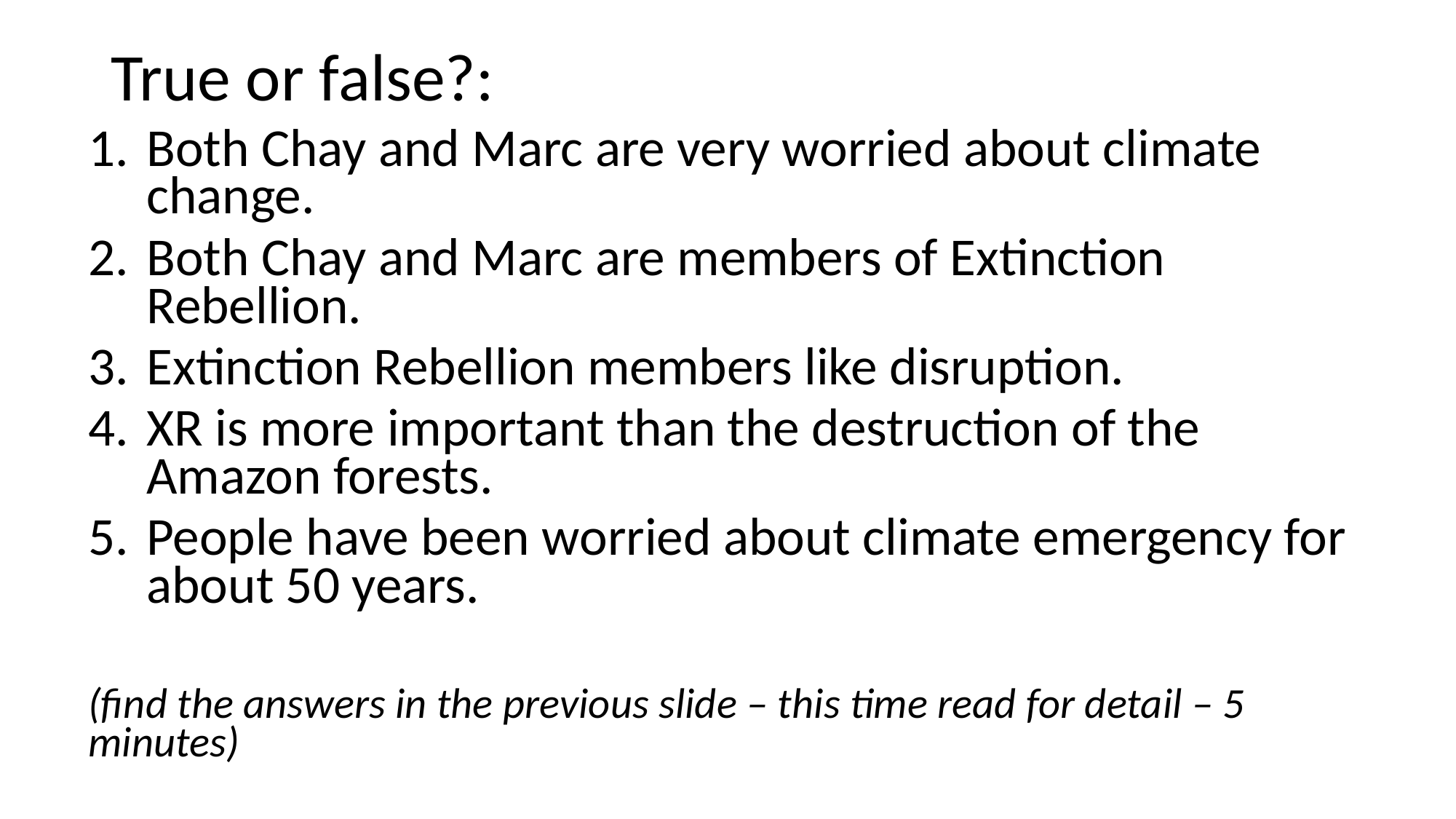

# True or false?:
Both Chay and Marc are very worried about climate change.
Both Chay and Marc are members of Extinction Rebellion.
Extinction Rebellion members like disruption.
XR is more important than the destruction of the Amazon forests.
People have been worried about climate emergency for about 50 years.

(find the answers in the previous slide – this time read for detail – 5 minutes)